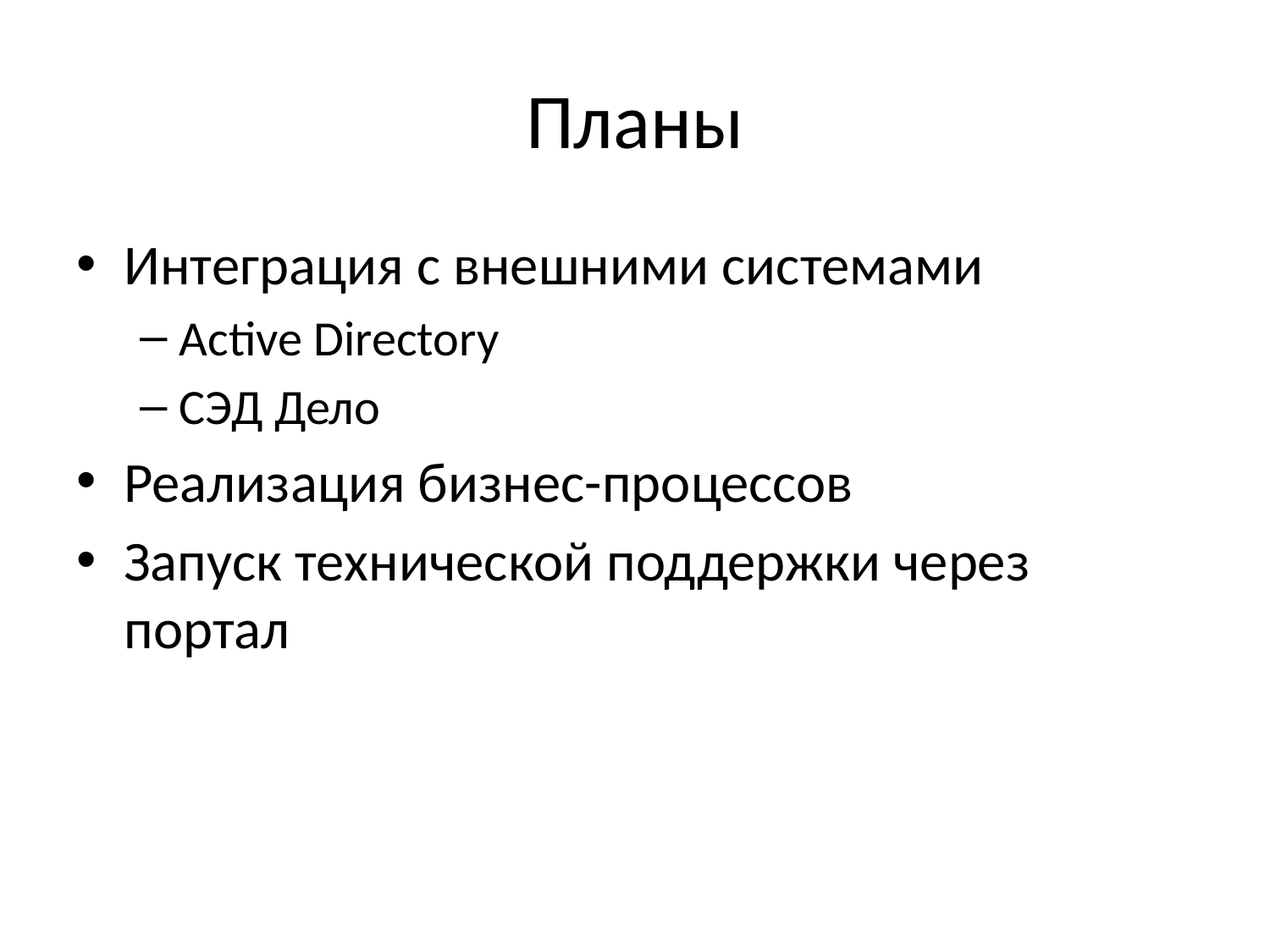

# Планы
Интеграция с внешними системами
Active Directory
СЭД Дело
Реализация бизнес-процессов
Запуск технической поддержки через портал